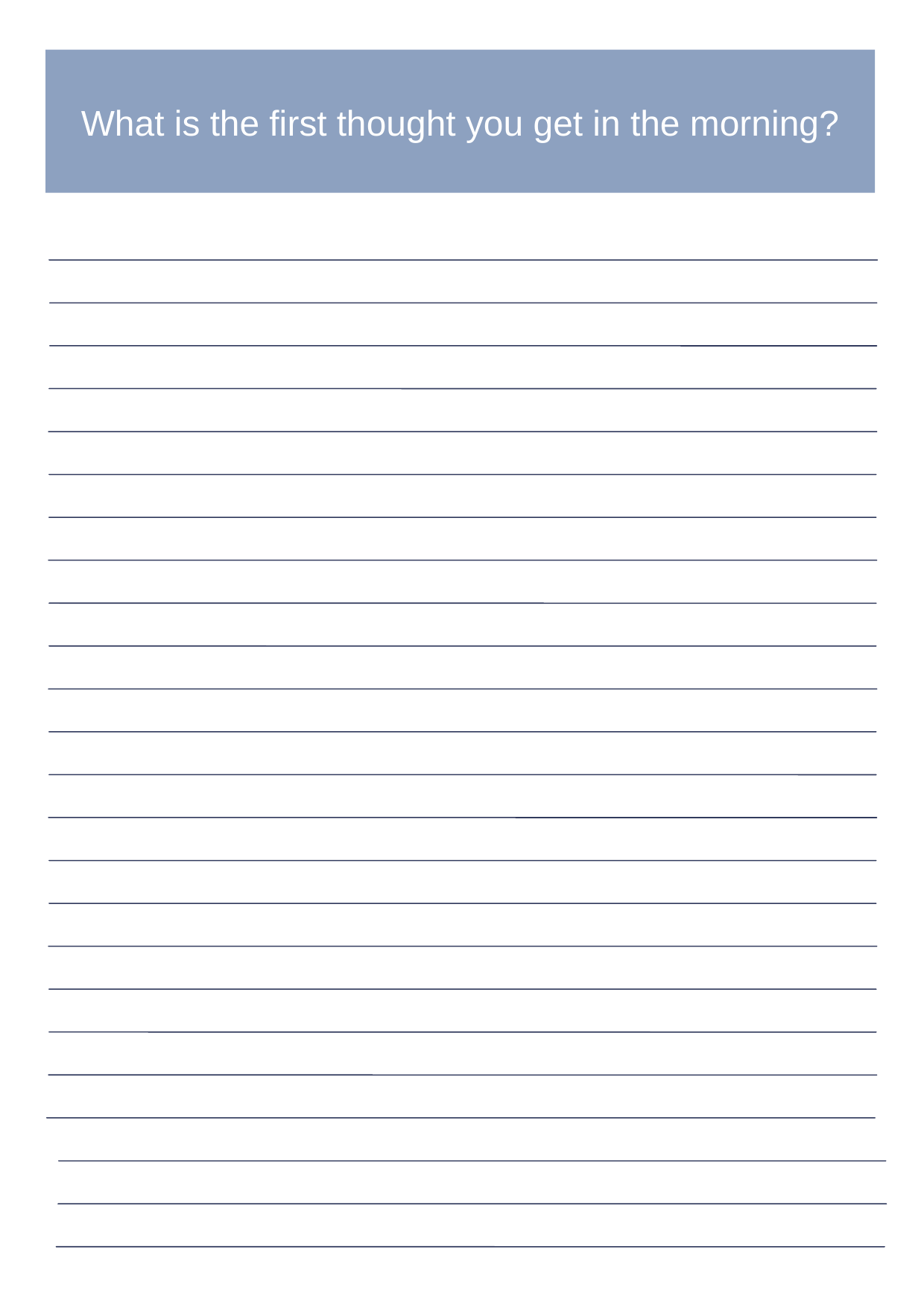

What is the first thought you get in the morning?